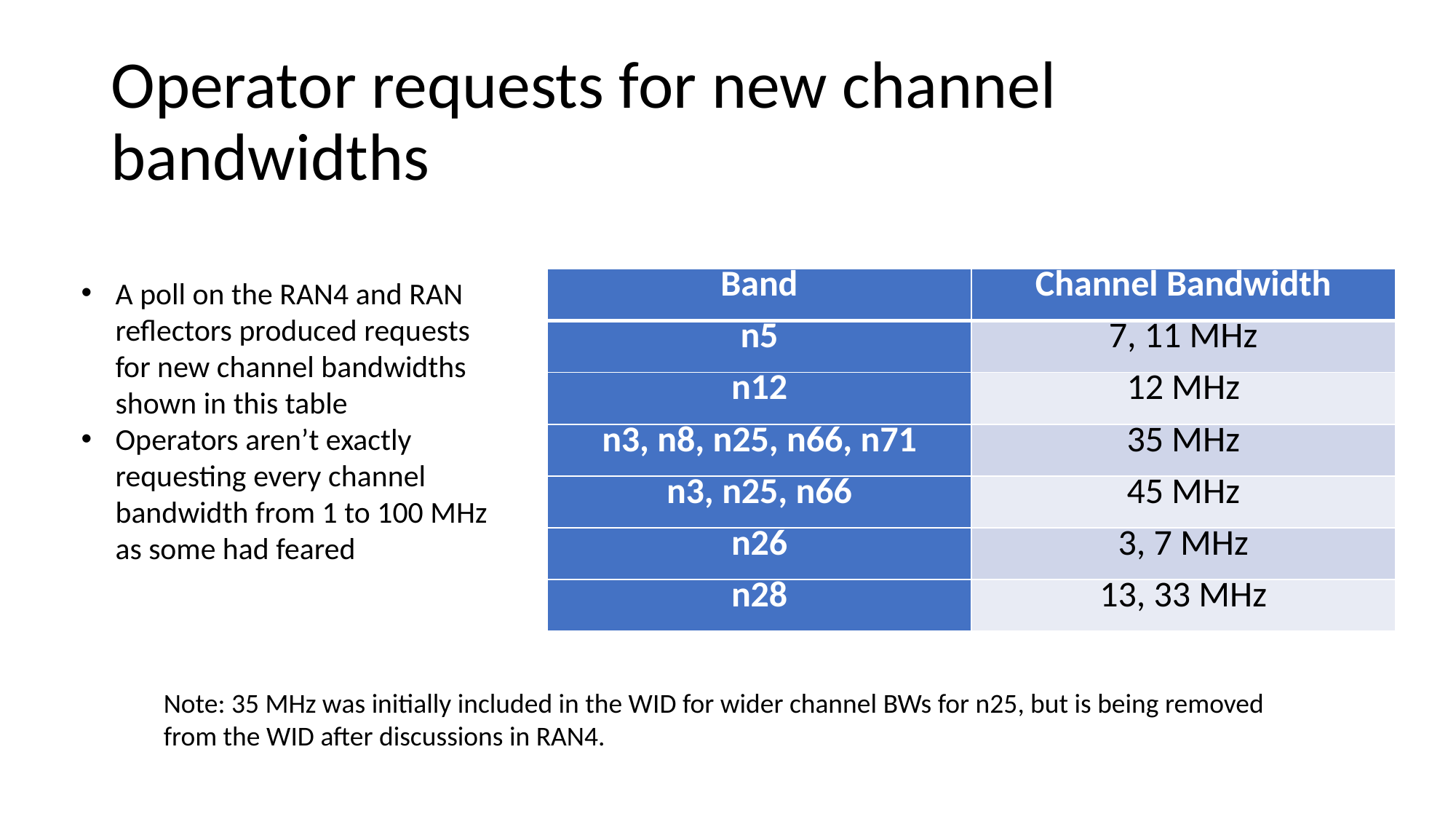

# Operator requests for new channel bandwidths
A poll on the RAN4 and RAN reflectors produced requests for new channel bandwidths shown in this table
Operators aren’t exactly requesting every channel bandwidth from 1 to 100 MHz as some had feared
| Band | Channel Bandwidth |
| --- | --- |
| n5 | 7, 11 MHz |
| n12 | 12 MHz |
| n3, n8, n25, n66, n71 | 35 MHz |
| n3, n25, n66 | 45 MHz |
| n26 | 3, 7 MHz |
| n28 | 13, 33 MHz |
Note: 35 MHz was initially included in the WID for wider channel BWs for n25, but is being removed from the WID after discussions in RAN4.